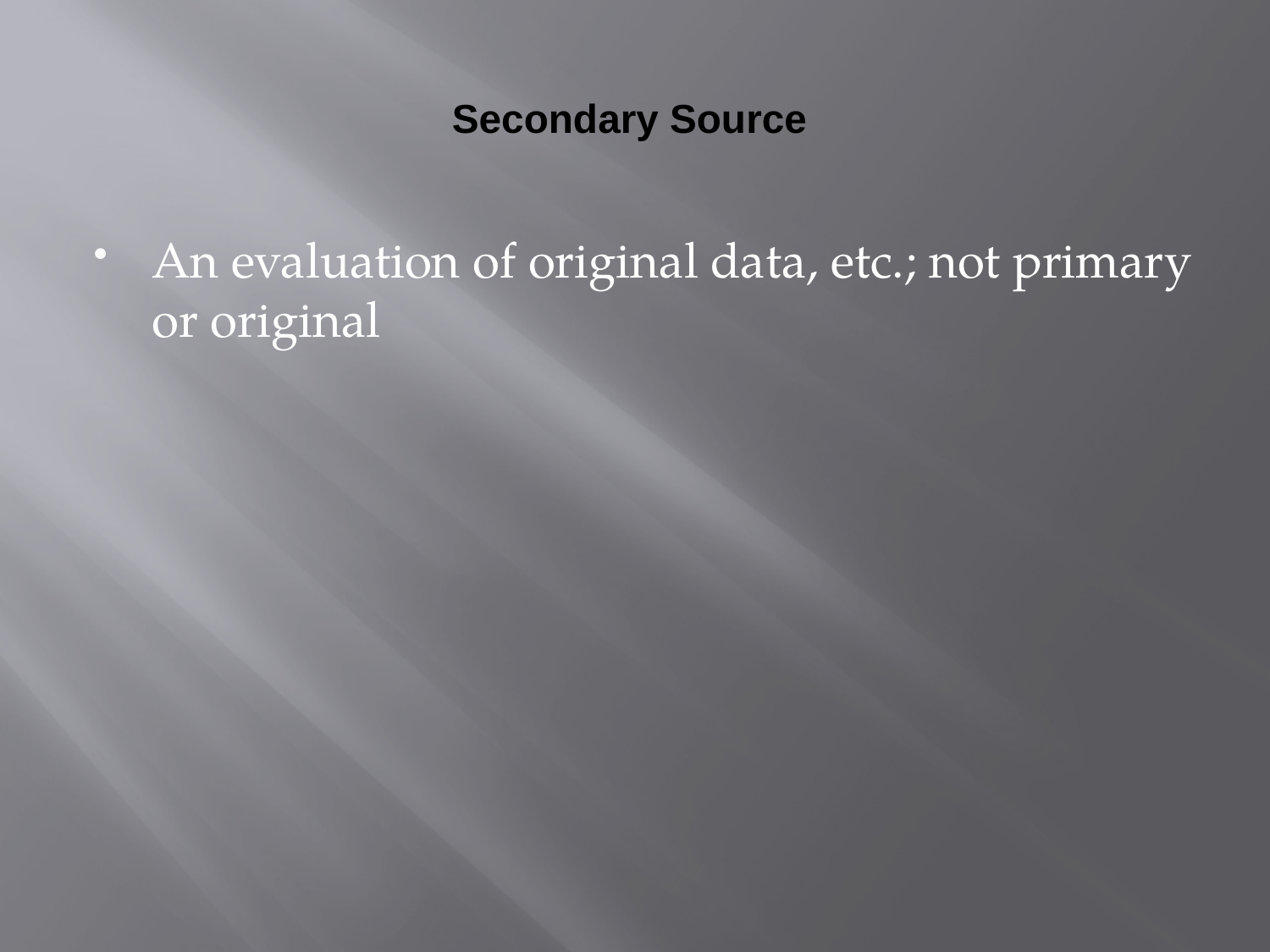

# Secondary Source
An evaluation of original data, etc.; not primary or original